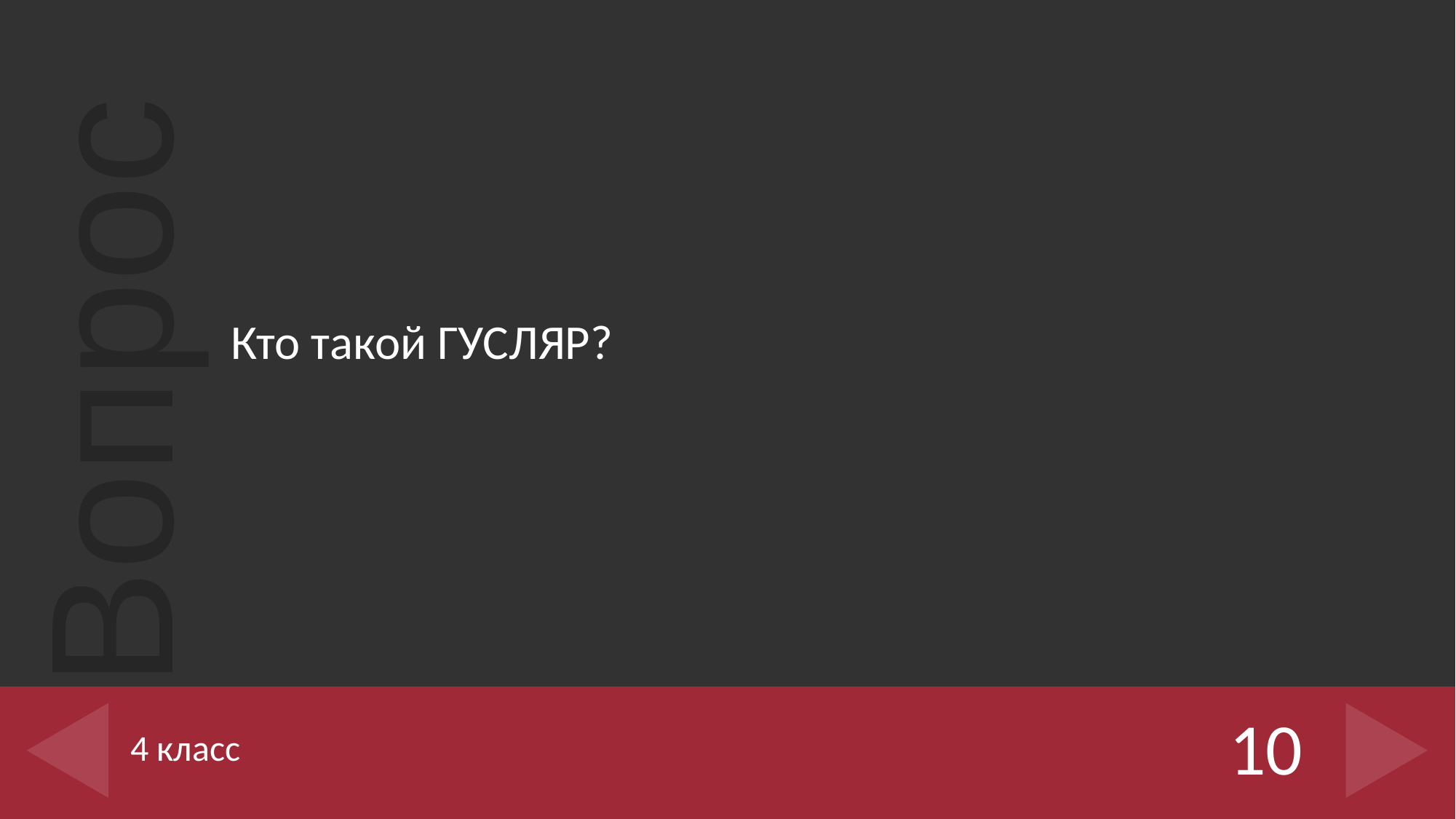

Кто такой ГУСЛЯР?
# 4 класс
10